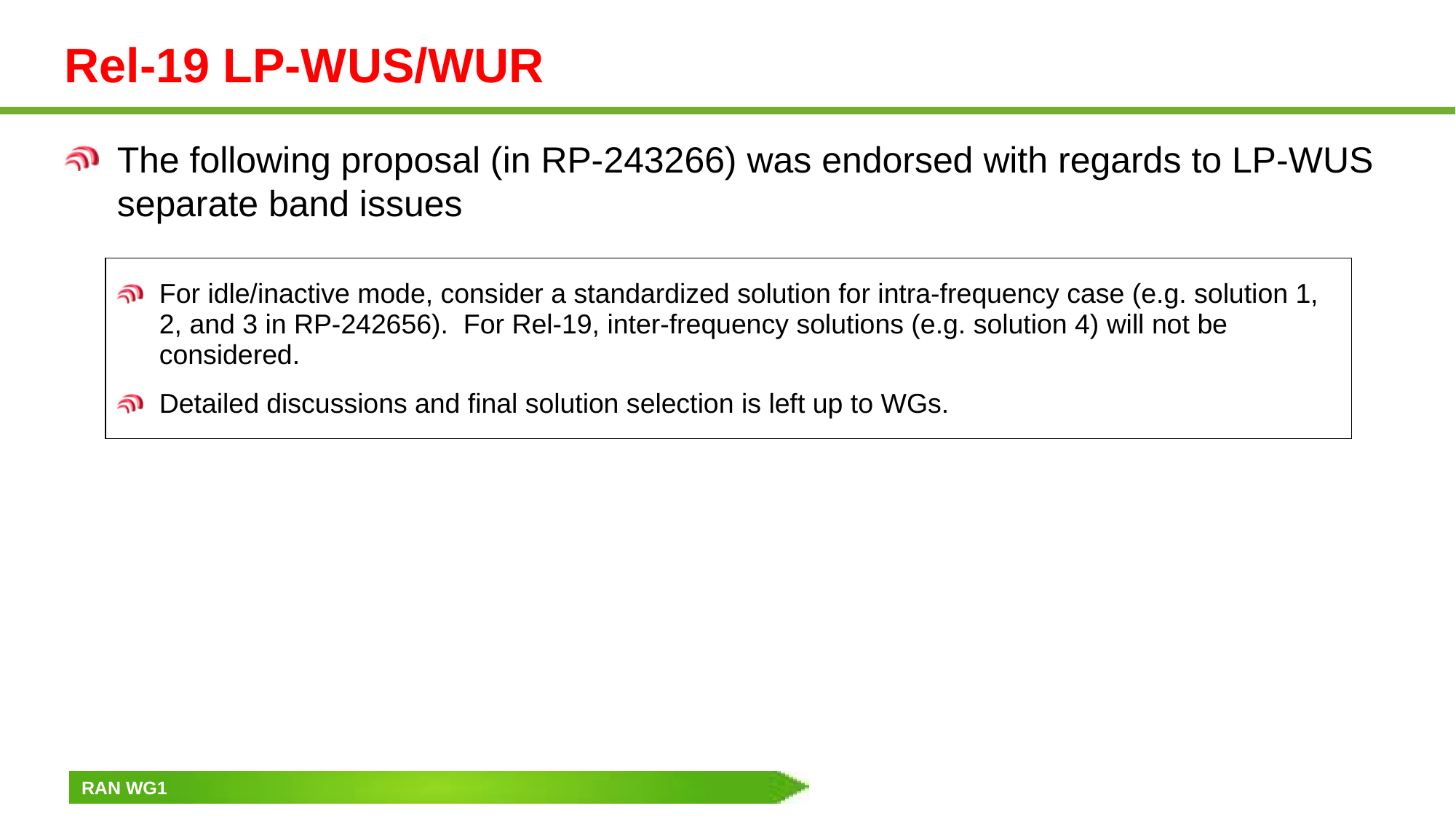

# Rel-19 LP-WUS/WUR
The following proposal (in RP-243266) was endorsed with regards to LP-WUS separate band issues

| For idle/inactive mode, consider a standardized solution for intra-frequency case (e.g. solution 1, 2, and 3 in RP-242656). For Rel-19, inter-frequency solutions (e.g. solution 4) will not be considered. Detailed discussions and final solution selection is left up to WGs. |
| --- |